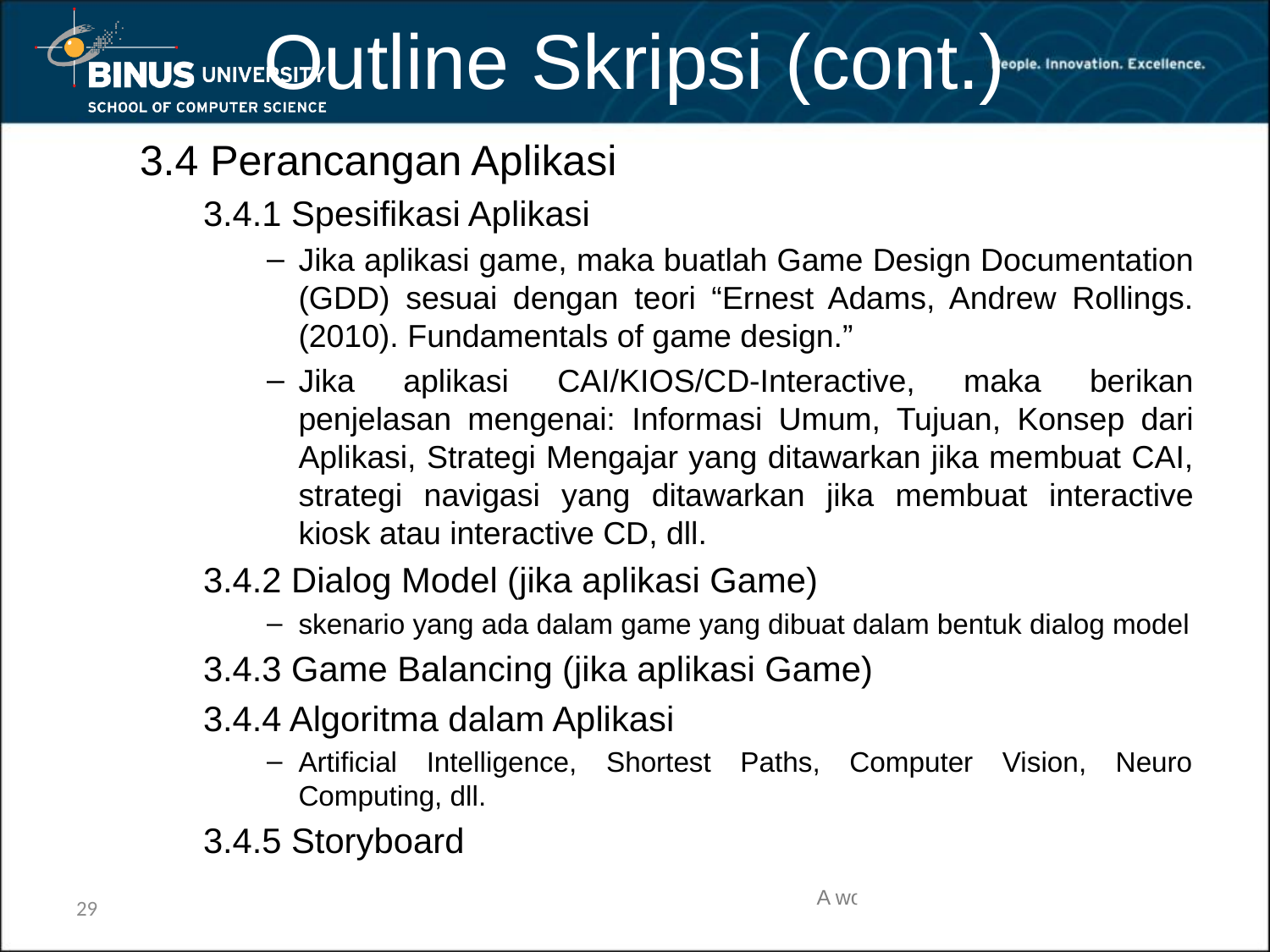

# Outline Skripsi (cont.)
3.4 Perancangan Aplikasi
3.4.1 Spesifikasi Aplikasi
Jika aplikasi game, maka buatlah Game Design Documentation (GDD) sesuai dengan teori “Ernest Adams, Andrew Rollings. (2010). Fundamentals of game design.”
Jika aplikasi CAI/KIOS/CD-Interactive, maka berikan penjelasan mengenai: Informasi Umum, Tujuan, Konsep dari Aplikasi, Strategi Mengajar yang ditawarkan jika membuat CAI, strategi navigasi yang ditawarkan jika membuat interactive kiosk atau interactive CD, dll.
3.4.2 Dialog Model (jika aplikasi Game)
skenario yang ada dalam game yang dibuat dalam bentuk dialog model
3.4.3 Game Balancing (jika aplikasi Game)
3.4.4 Algoritma dalam Aplikasi
Artificial Intelligence, Shortest Paths, Computer Vision, Neuro Computing, dll.
3.4.5 Storyboard

29